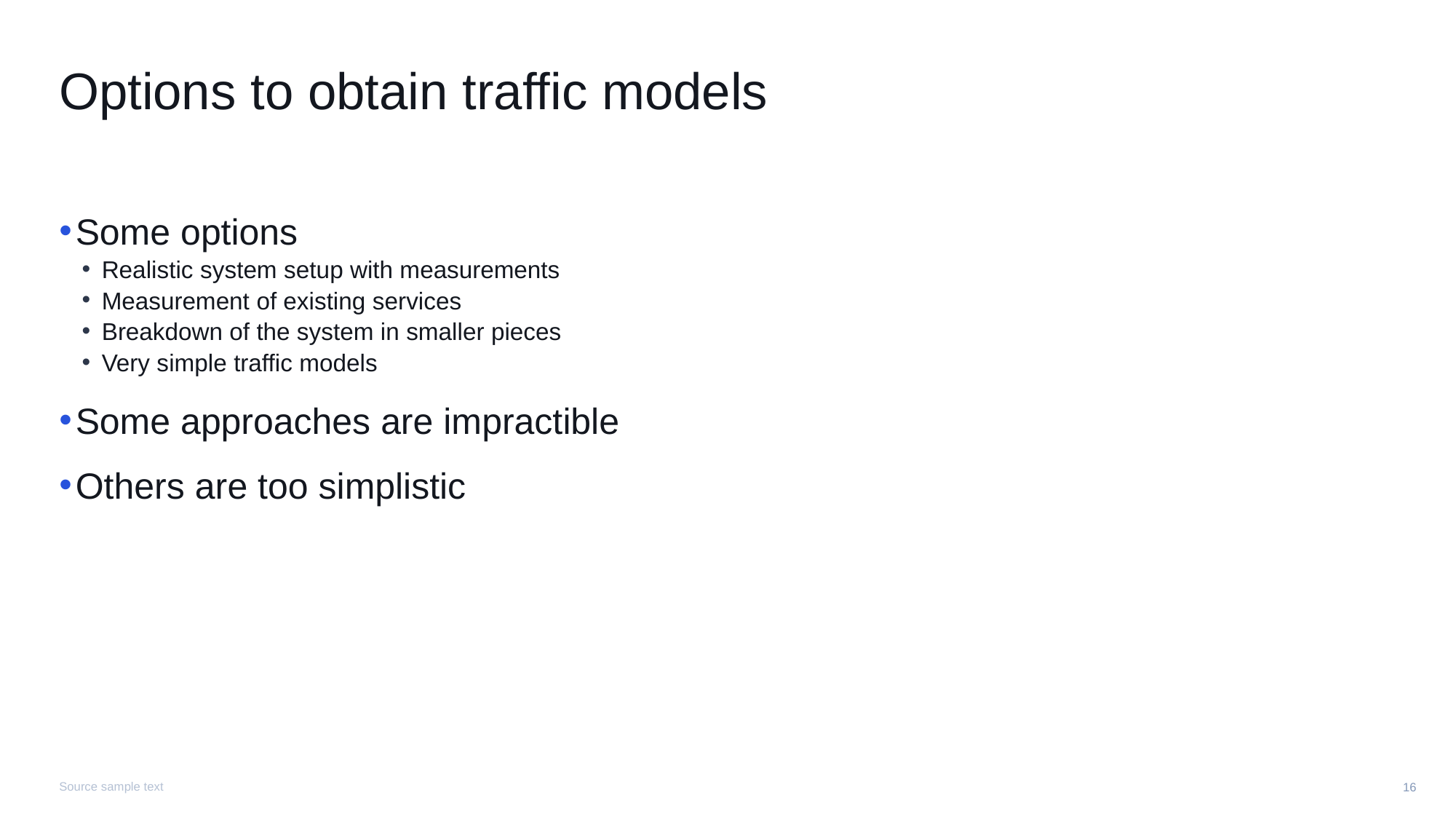

# Options to obtain traffic models

Some options
Realistic system setup with measurements
Measurement of existing services
Breakdown of the system in smaller pieces
Very simple traffic models
Some approaches are impractible
Others are too simplistic
Source sample text